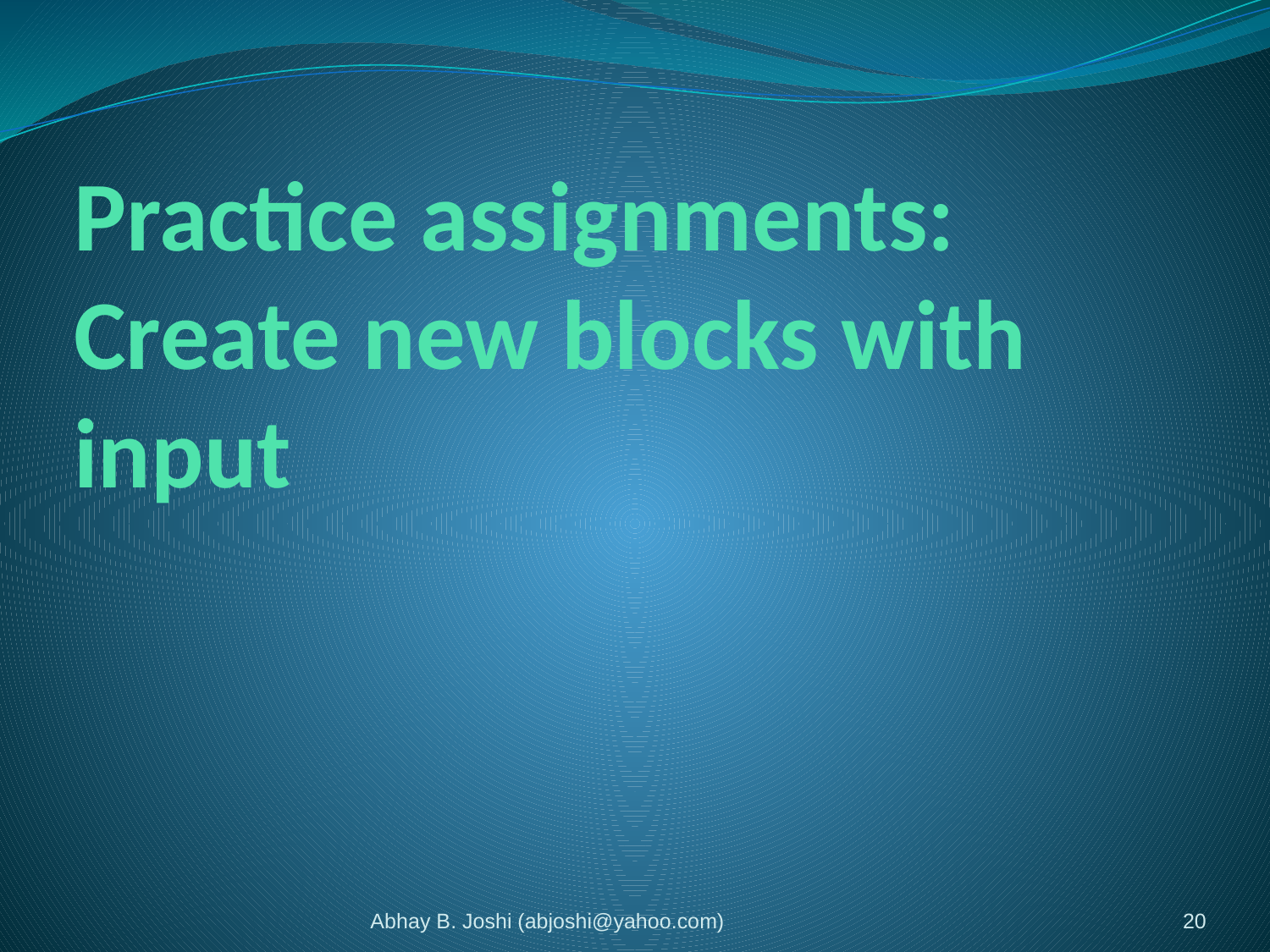

# Practice assignments: Create new blocks with input
Abhay B. Joshi (abjoshi@yahoo.com)
20